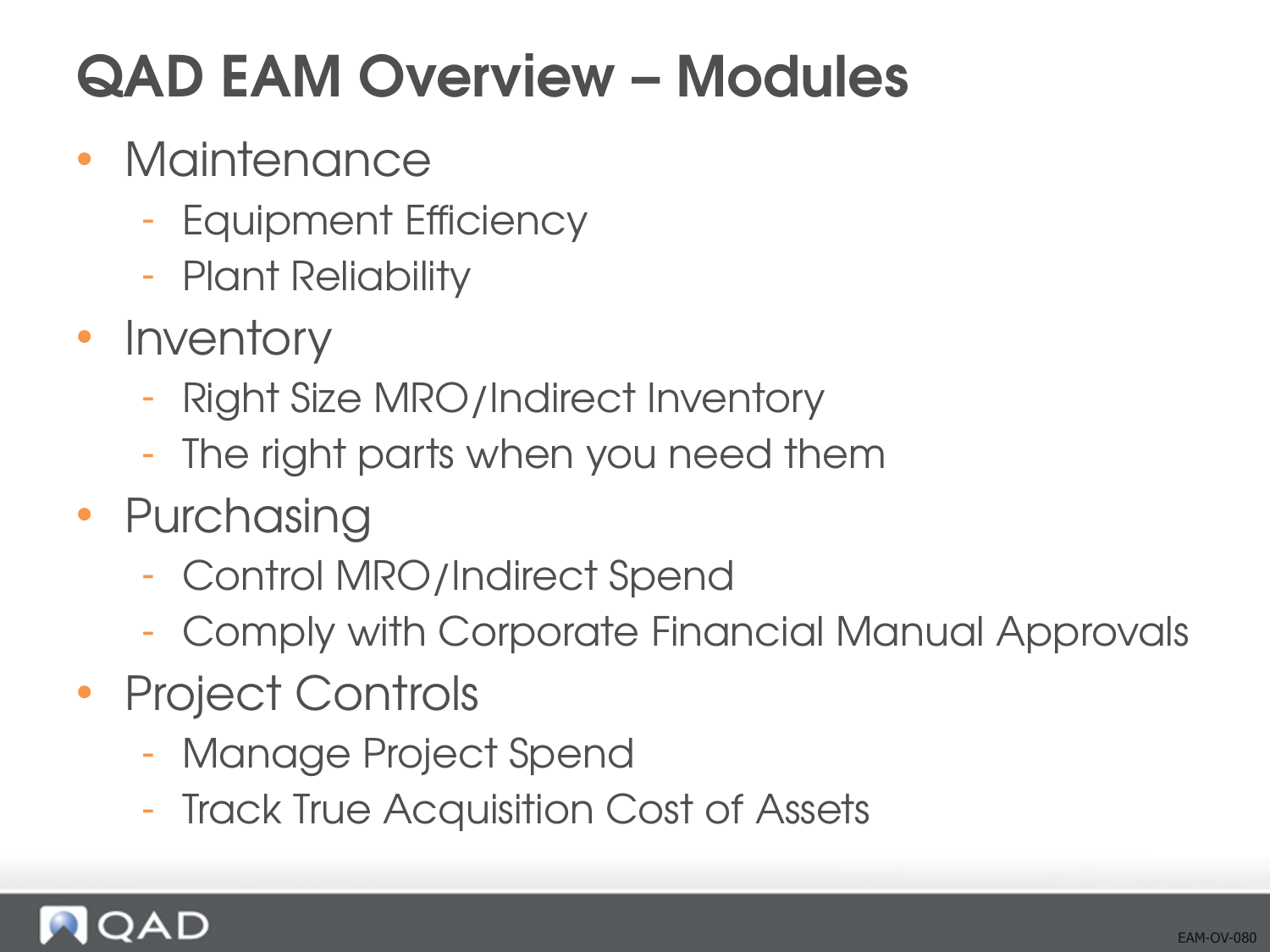

# QAD EAM Overview – Modules
Maintenance
Equipment Efficiency
Plant Reliability
Inventory
Right Size MRO/Indirect Inventory
The right parts when you need them
Purchasing
Control MRO/Indirect Spend
Comply with Corporate Financial Manual Approvals
Project Controls
Manage Project Spend
Track True Acquisition Cost of Assets

EAM-OV-080